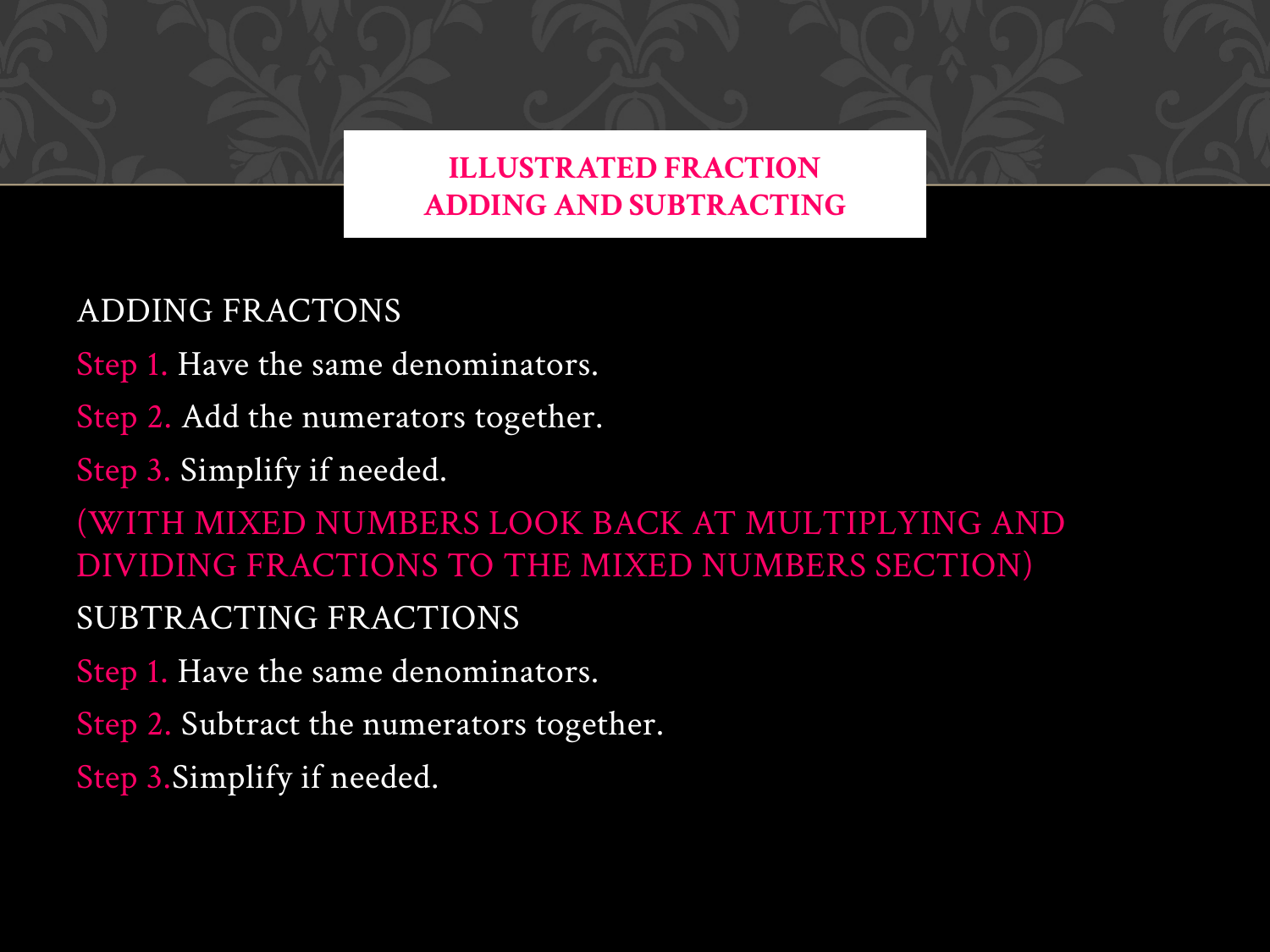

# Illustrated fraction adding and subtracting
ADDING FRACTONS
Step 1. Have the same denominators.
Step 2. Add the numerators together.
Step 3. Simplify if needed.
(WITH MIXED NUMBERS LOOK BACK AT MULTIPLYING AND DIVIDING FRACTIONS TO THE MIXED NUMBERS SECTION)
SUBTRACTING FRACTIONS
Step 1. Have the same denominators.
Step 2. Subtract the numerators together.
Step 3.Simplify if needed.